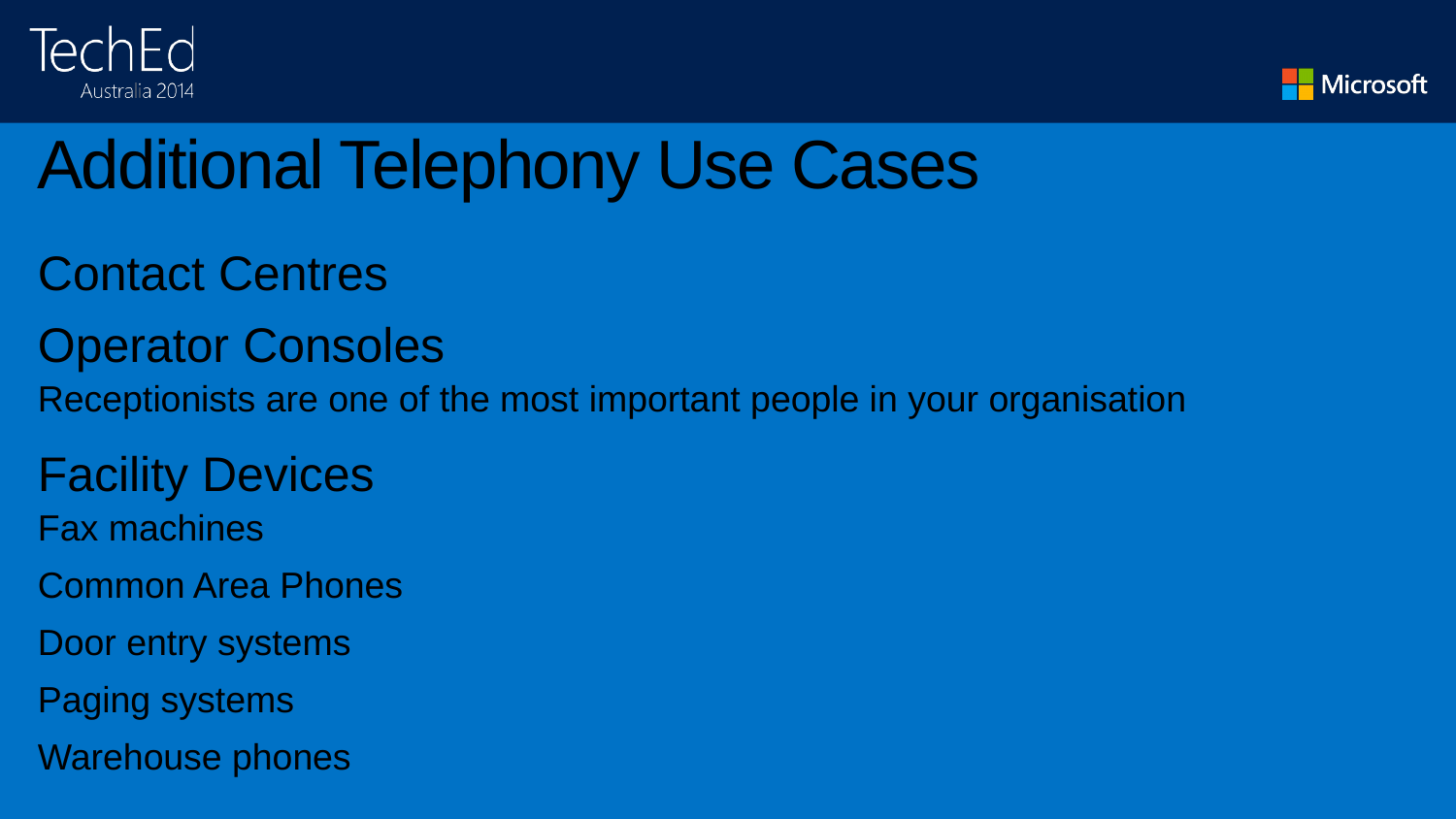

# Additional Telephony Use Cases
Contact Centres
Operator Consoles
Receptionists are one of the most important people in your organisation
Facility Devices
Fax machines
Common Area Phones
Door entry systems
Paging systems
Warehouse phones